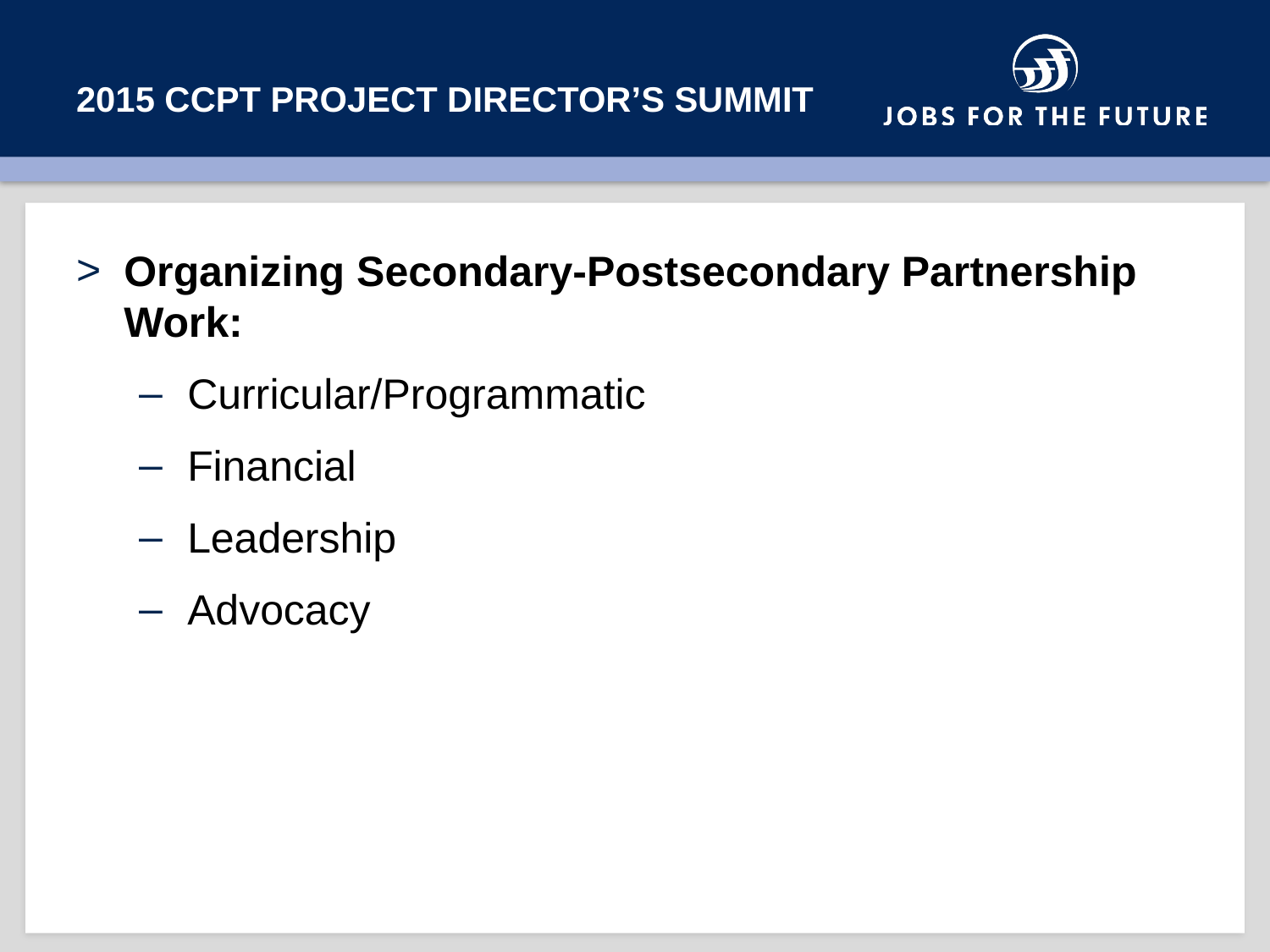

# 2015 CCPT PROJECT DIRECTOR’s SUMMIT
Organizing Secondary-Postsecondary Partnership Work:
Curricular/Programmatic
Financial
Leadership
Advocacy